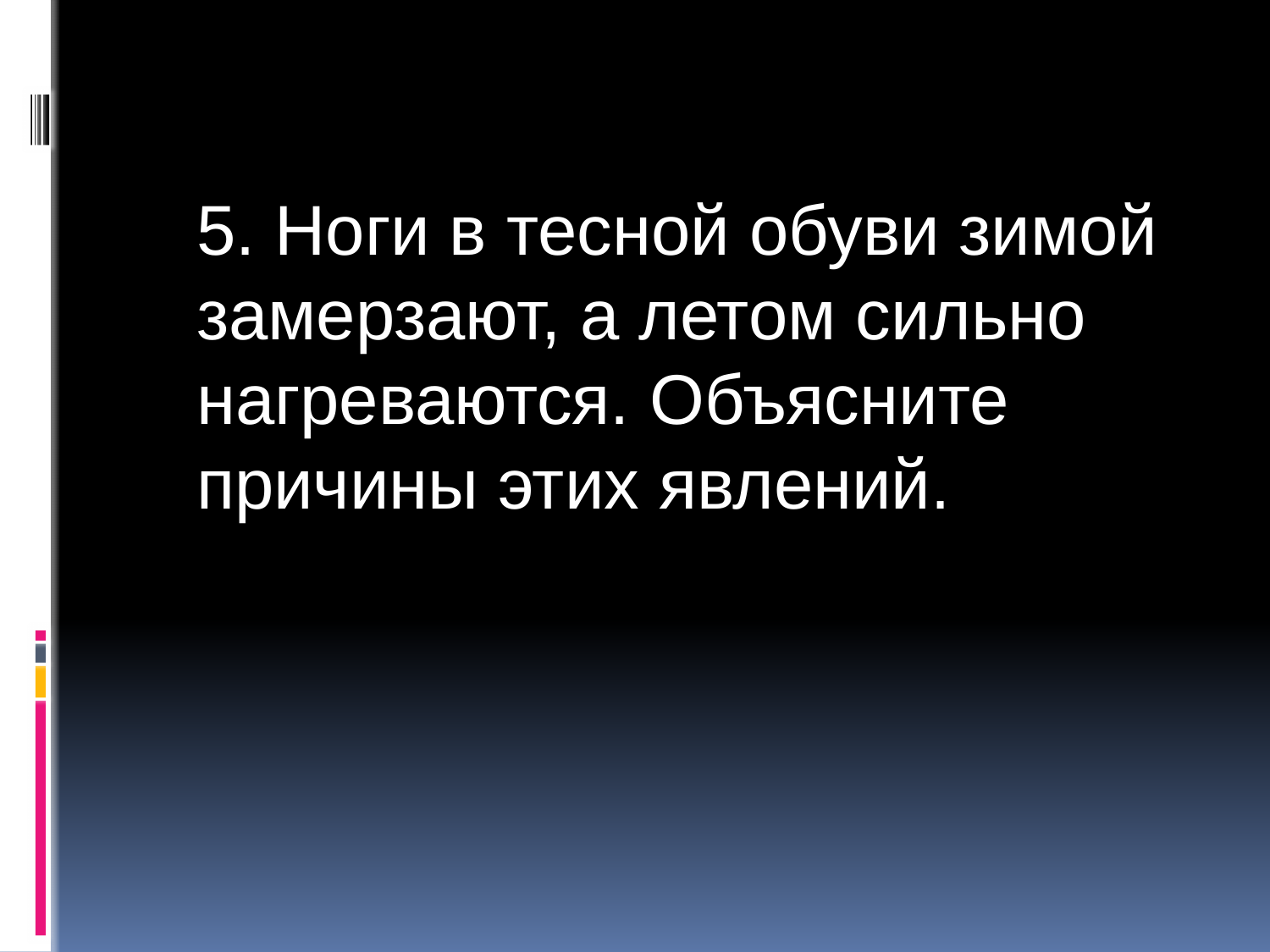

#
	5. Ноги в тесной обуви зимой замерзают, а летом сильно нагреваются. Объясните причины этих явлений.